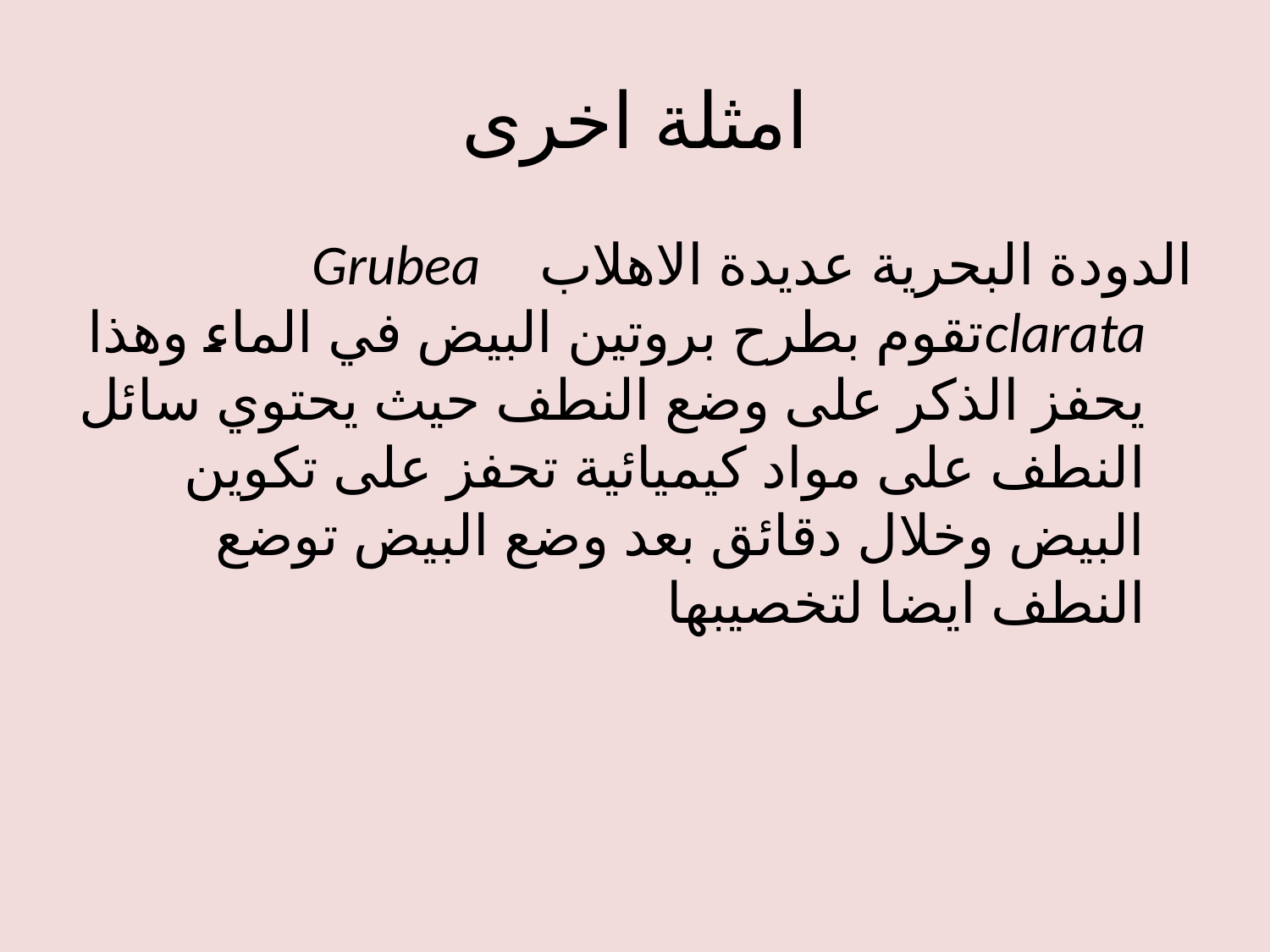

# امثلة اخرى
الدودة البحرية عديدة الاهلاب    Grubea clarataتقوم بطرح بروتين البيض في الماء وهذا يحفز الذكر على وضع النطف حيث يحتوي سائل النطف على مواد كيميائية تحفز على تكوين البيض وخلال دقائق بعد وضع البيض توضع النطف ايضا لتخصيبها